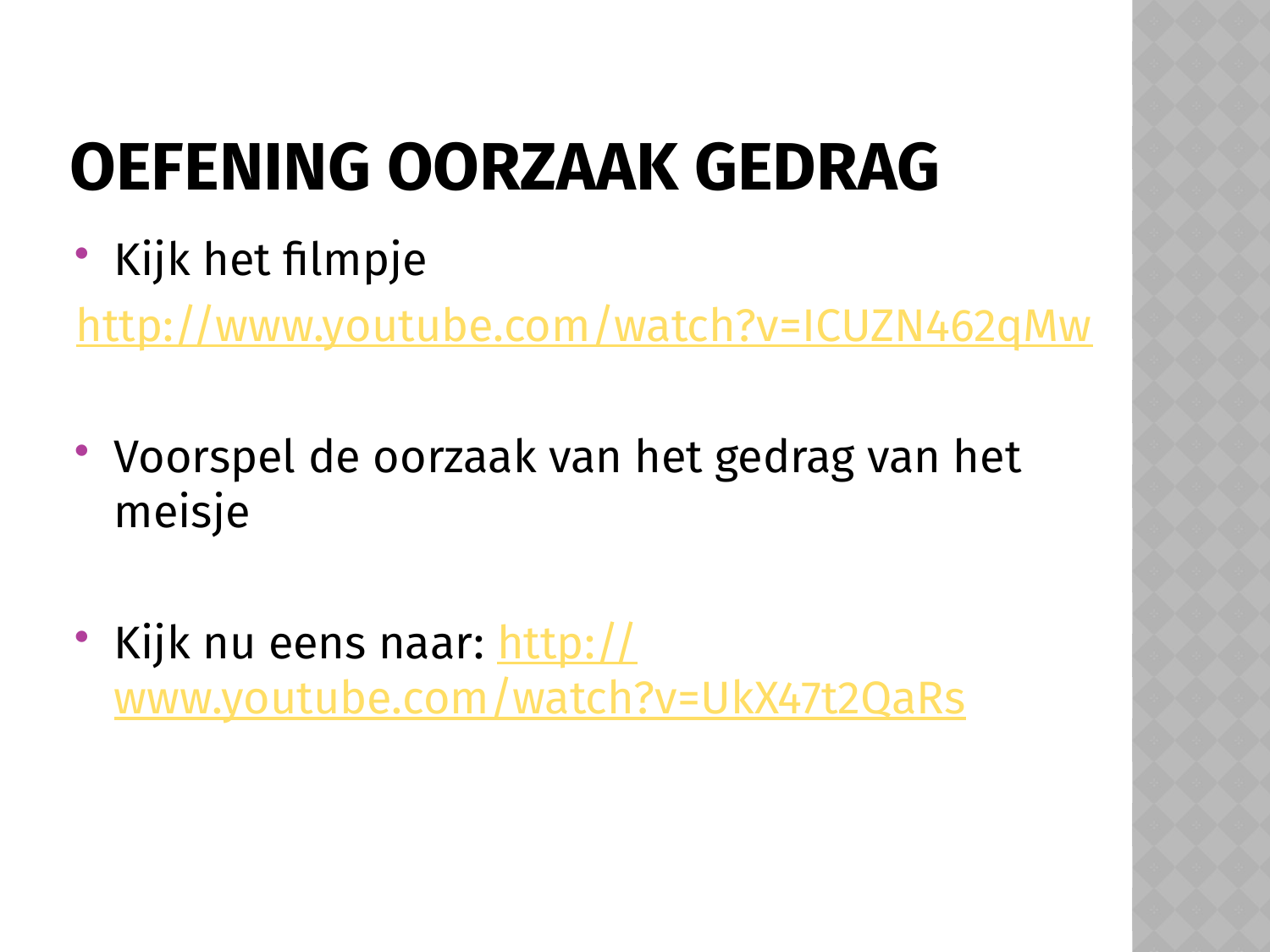

# Oefening oorzaak gedrag
Kijk het filmpje
http://www.youtube.com/watch?v=ICUZN462qMw

Voorspel de oorzaak van het gedrag van het meisje

Kijk nu eens naar: http://www.youtube.com/watch?v=UkX47t2QaRs